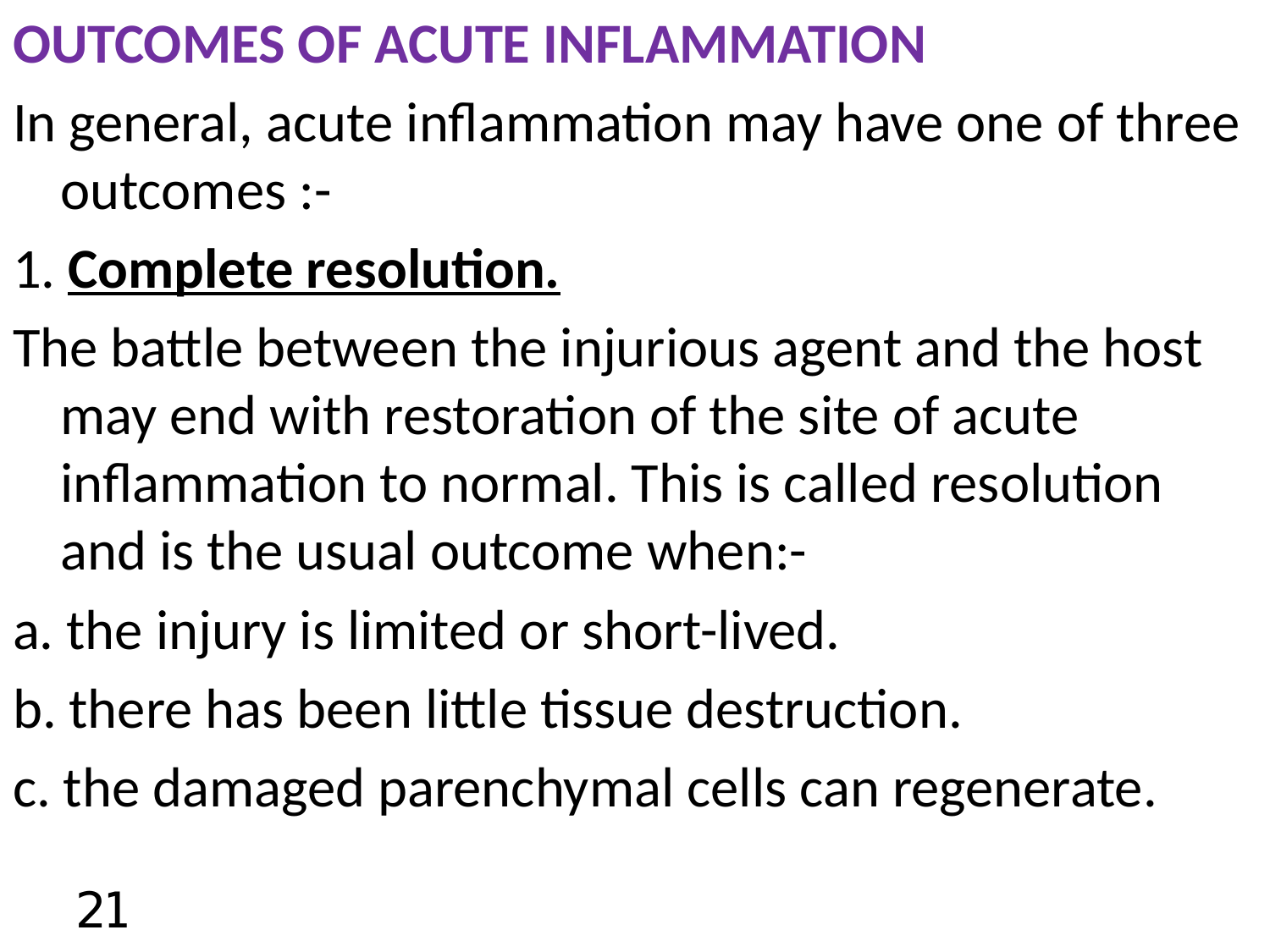

OUTCOMES OF ACUTE INFLAMMATION
In general, acute inflammation may have one of three outcomes :-
1. Complete resolution.
The battle between the injurious agent and the host may end with restoration of the site of acute inflammation to normal. This is called resolution and is the usual outcome when:-
a. the injury is limited or short-lived.
b. there has been little tissue destruction.
c. the damaged parenchymal cells can regenerate.

21